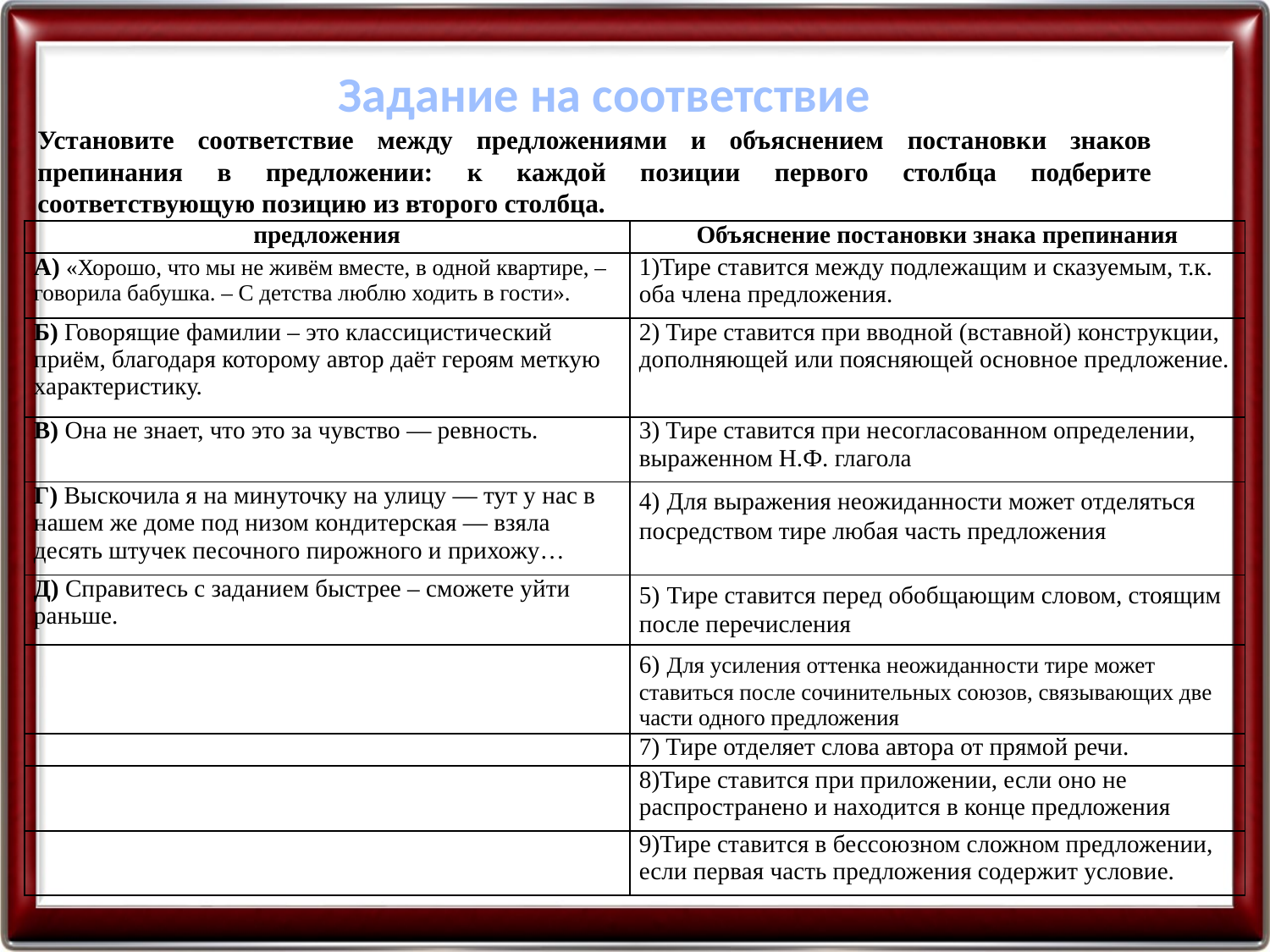

Задание на соответствие
Установите соответствие между предложениями и объяснением постановки знаков препинания в предложении: к каждой позиции первого столбца подберите соответствующую позицию из второго столбца.
| предложения | Объяснение постановки знака препинания |
| --- | --- |
| А) «Хорошо, что мы не живём вместе, в одной квартире, – говорила бабушка. – С детства люблю ходить в гости». | 1)Тире ставится между подлежащим и сказуемым, т.к. оба члена предложения. |
| Б) Говорящие фамилии – это классицистический приём, благодаря которому автор даёт героям меткую характеристику. | 2) Тире ставится при вводной (вставной) конструкции, дополняющей или поясняющей основное предложение. |
| В) Она не знает, что это за чувство — ревность. | 3) Тире ставится при несогласованном определении, выраженном Н.Ф. глагола |
| Г) Выскочила я на минуточку на улицу — тут у нас в нашем же доме под низом кондитерская — взяла десять штучек песочного пирожного и прихожу… | 4) Для выражения неожиданности может отделяться посредством тире любая часть предложения |
| Д) Справитесь с заданием быстрее – сможете уйти раньше. | 5) Тире ставится перед обобщающим словом, стоящим после перечисления |
|  | 6) Для усиления оттенка неожиданности тире может ставиться после сочинительных союзов, связывающих две части одного предложения |
|  | 7) Тире отделяет слова автора от прямой речи. |
|  | 8)Тире ставится при приложении, если оно не распространено и находится в конце предложения |
|  | 9)Тире ставится в бессоюзном сложном предложении, если первая часть предложения содержит условие. |